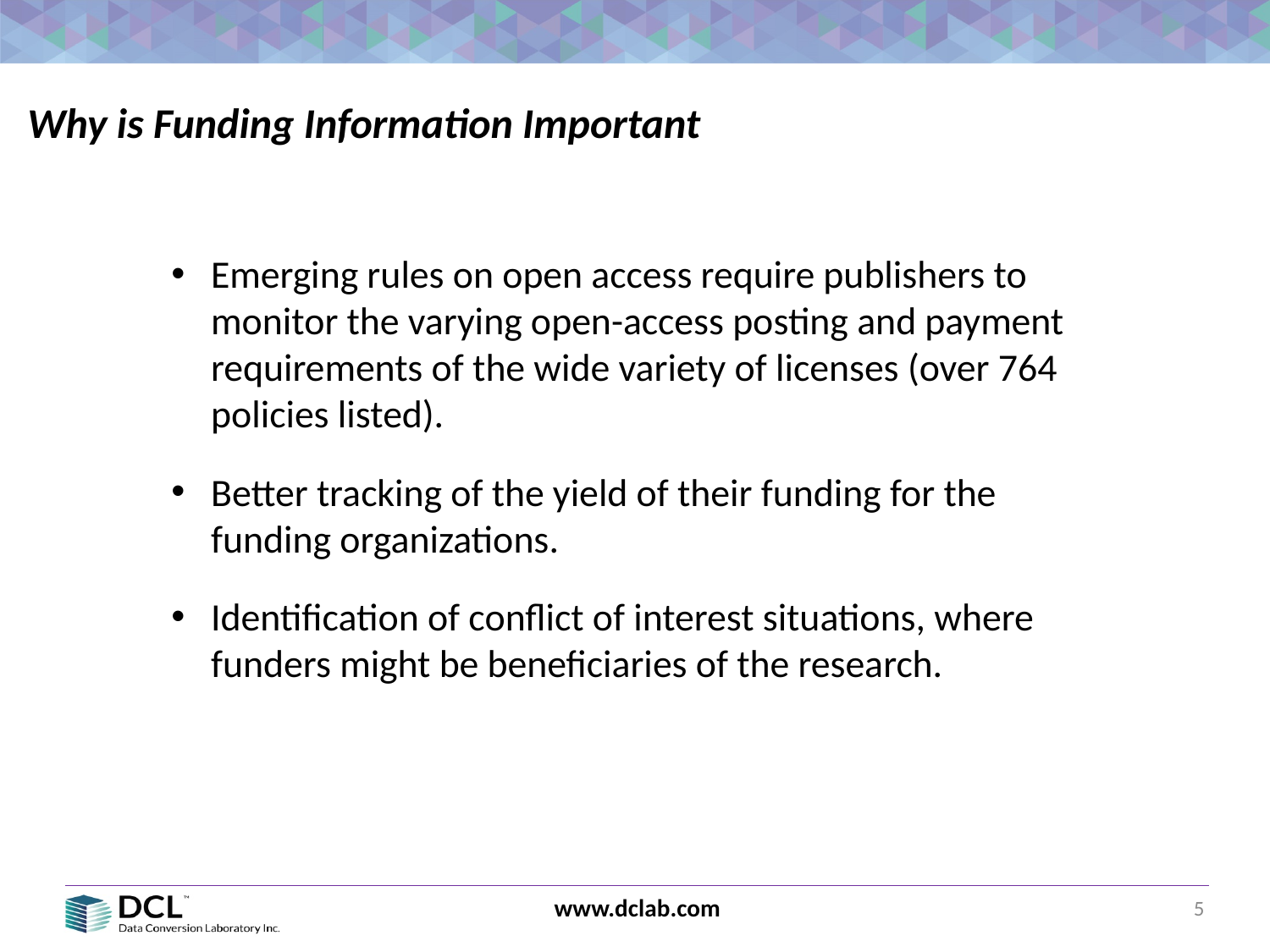

Why is Funding Information Important
Emerging rules on open access require publishers to monitor the varying open-access posting and payment requirements of the wide variety of licenses (over 764 policies listed).
Better tracking of the yield of their funding for the funding organizations.
Identification of conflict of interest situations, where funders might be beneficiaries of the research.
5